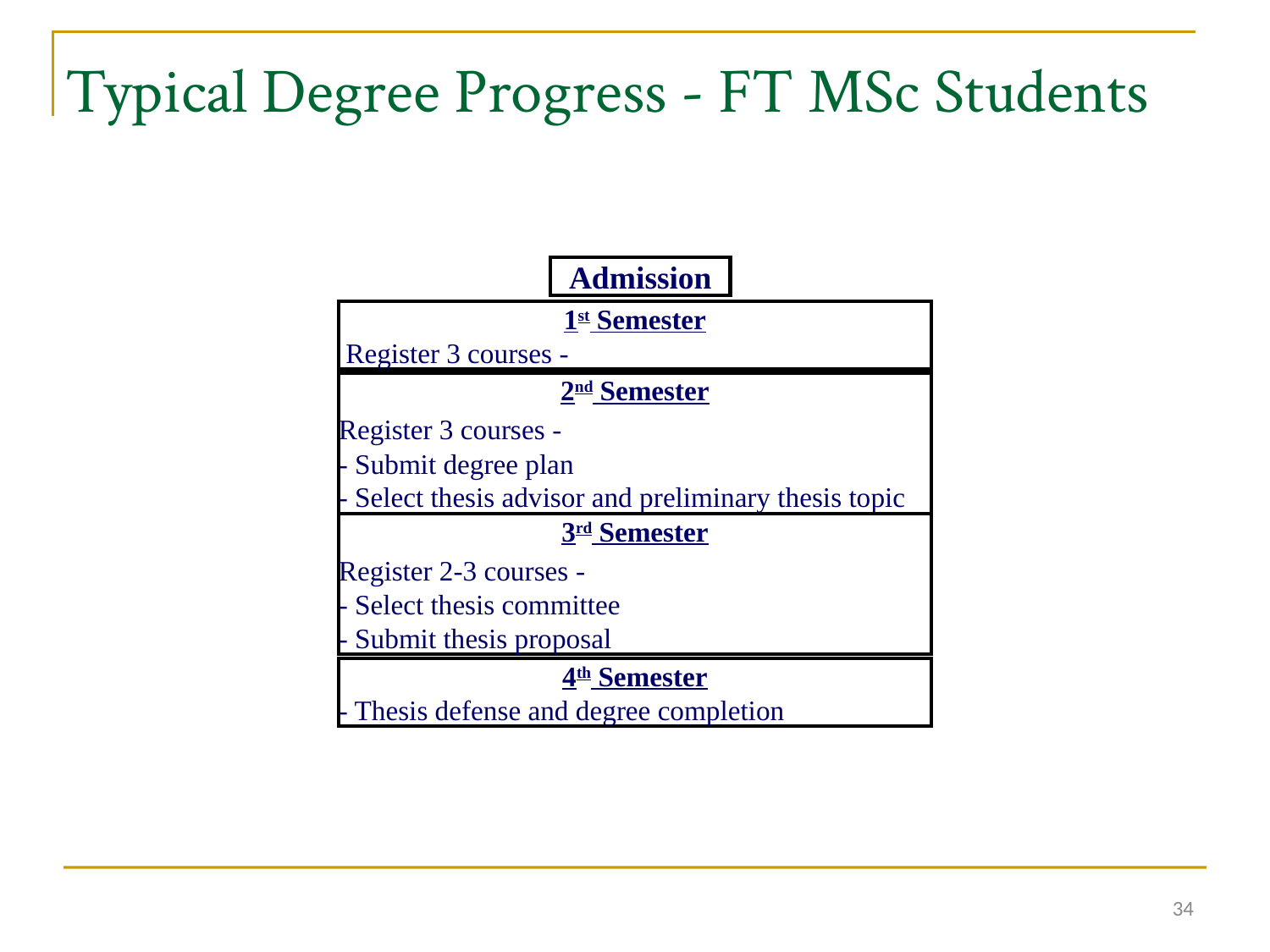

Typical Degree Progress - FT MSc Students
Admission
1st Semester
- Register 3 courses
2nd Semester
- Register 3 courses
- Submit degree plan
- Select thesis advisor and preliminary thesis topic
3rd Semester
- Register 2-3 courses
- Select thesis committee
- Submit thesis proposal
4th Semester
- Thesis defense and degree completion
34